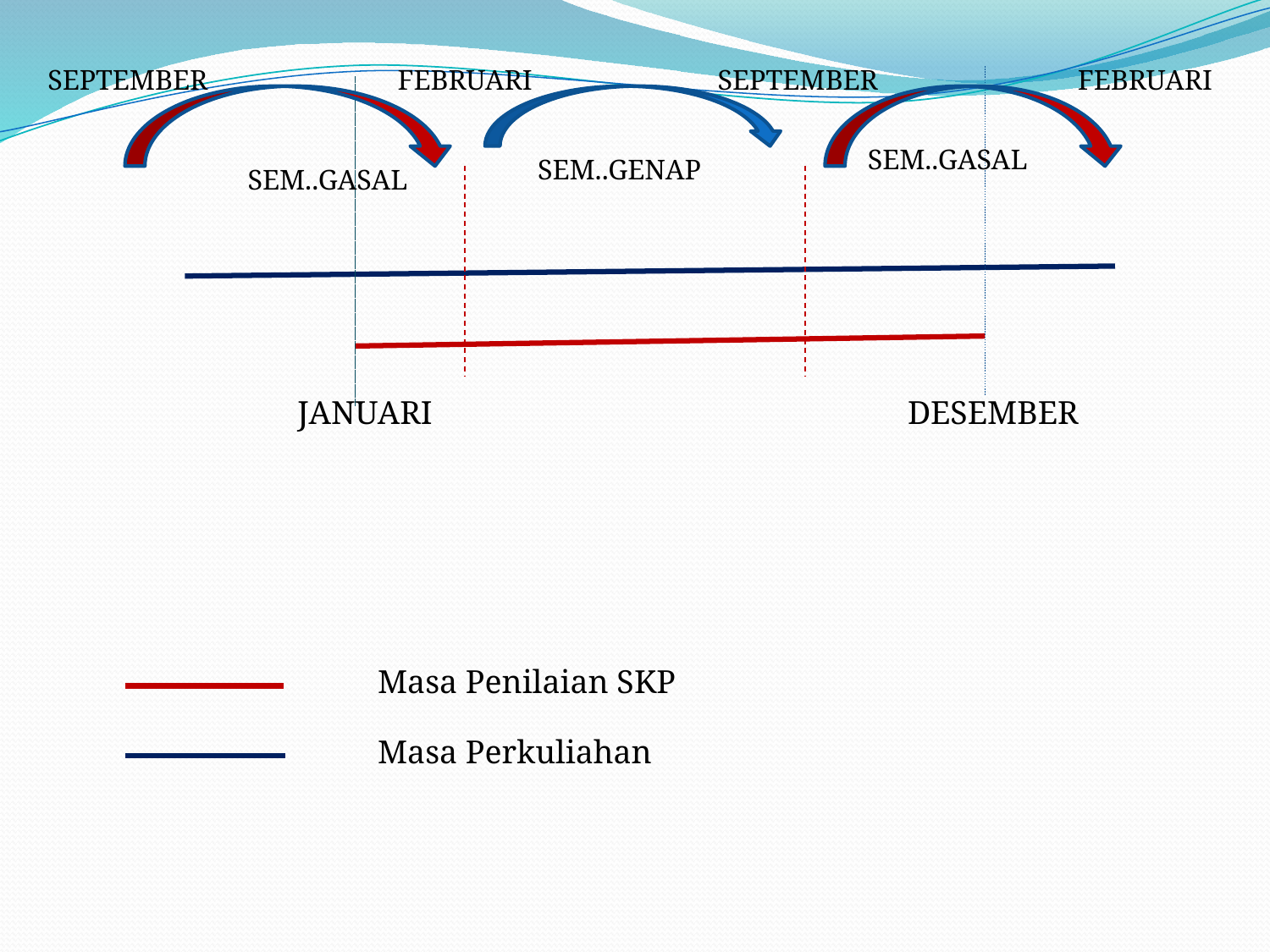

SEPTEMBER
FEBRUARI
SEPTEMBER
FEBRUARI

SEM..GASAL
SEM..GENAP
SEM..GASAL
JANUARI
DESEMBER
Masa Penilaian SKP
Masa Perkuliahan